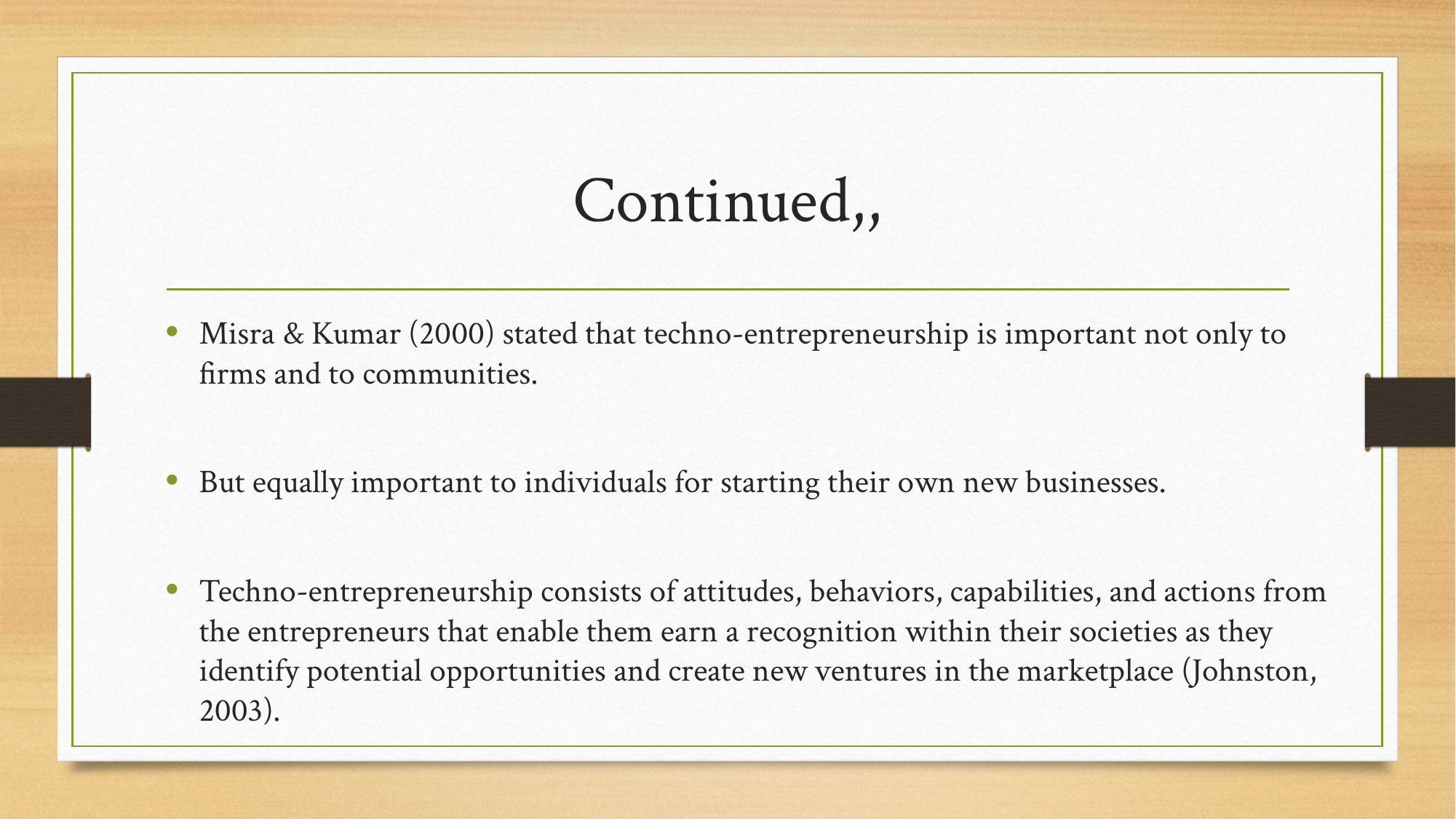

# Continued,,
Misra & Kumar (2000) stated that techno-entrepreneurship is important not only to firms and to communities.

But equally important to individuals for starting their own new businesses.

Techno-entrepreneurship consists of attitudes, behaviors, capabilities, and actions from the entrepreneurs that enable them earn a recognition within their societies as they identify potential opportunities and create new ventures in the marketplace (Johnston, 2003).